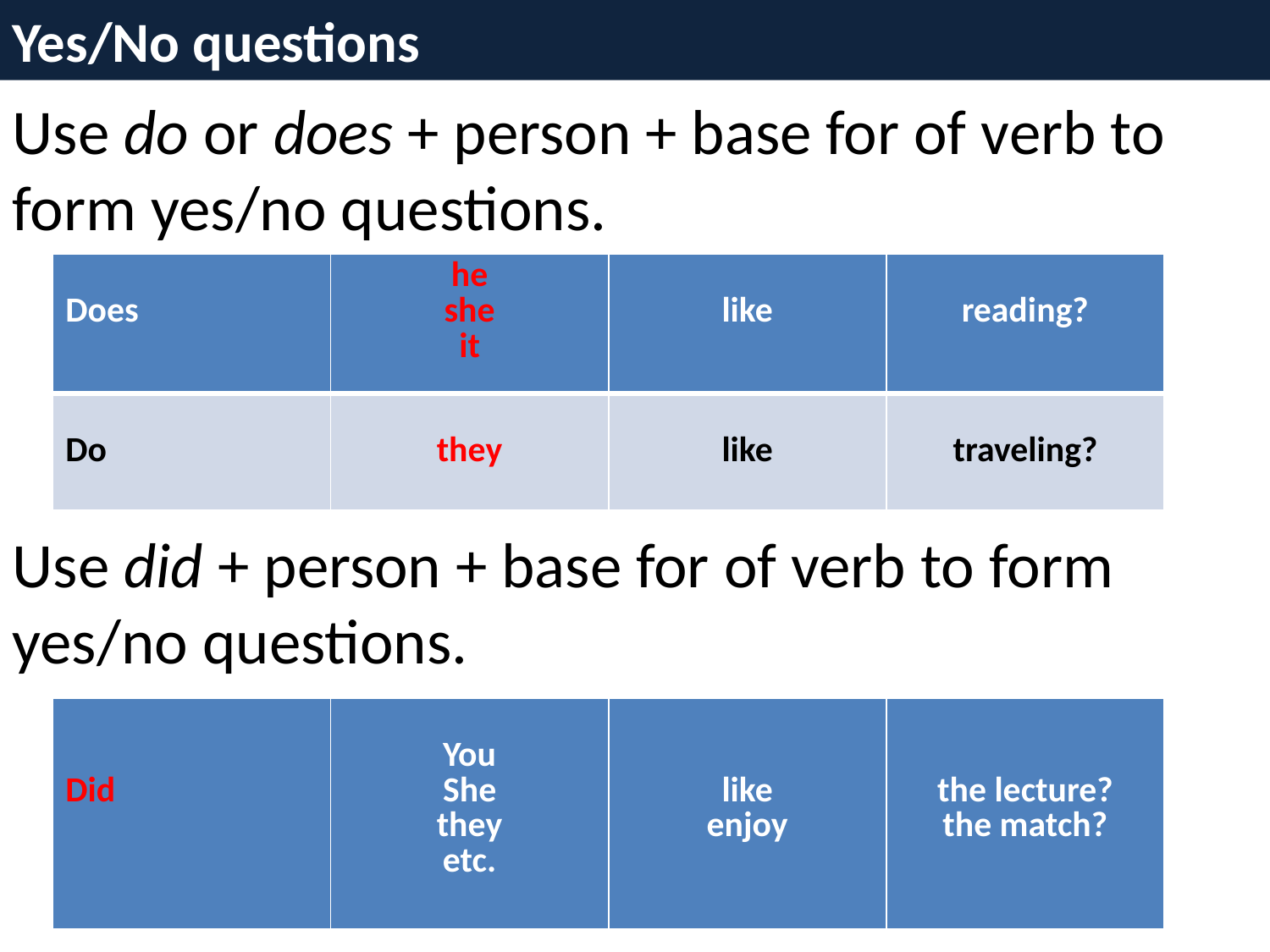

Yes/No questions
Use do or does + person + base for of verb to form yes/no questions.
| Does | he she it | like | reading? |
| --- | --- | --- | --- |
| Do | they | like | traveling? |
Use did + person + base for of verb to form yes/no questions.
| Did | You She they etc. | like enjoy | the lecture? the match? |
| --- | --- | --- | --- |